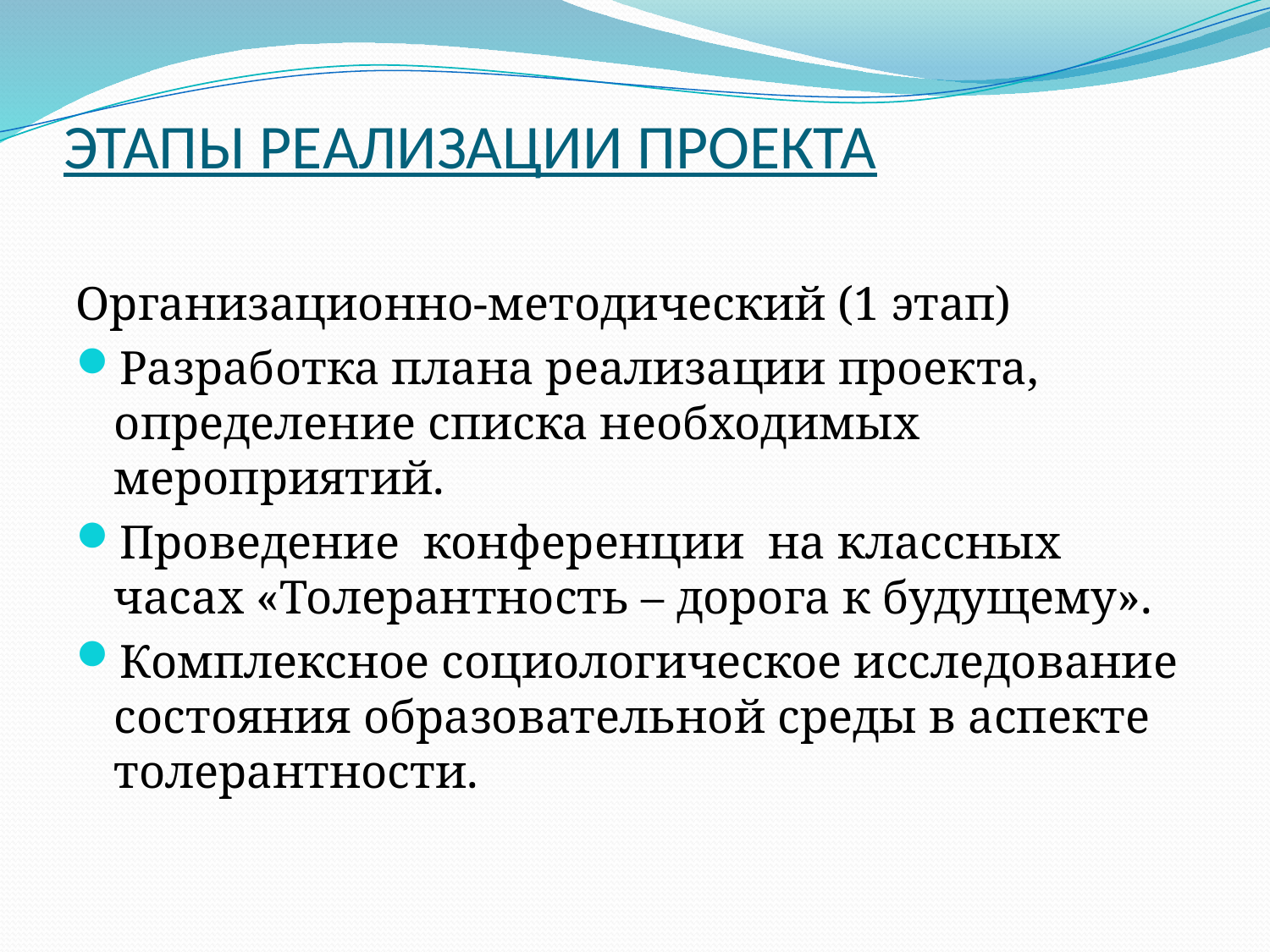

# ЭТАПЫ РЕАЛИЗАЦИИ ПРОЕКТА
Организационно-методический (1 этап)
Разработка плана реализации проекта, определение списка необходимых мероприятий.
Проведение  конференции  на классных часах «Толерантность – дорога к будущему».
Комплексное социологическое исследование состояния образовательной среды в аспекте толерантности.